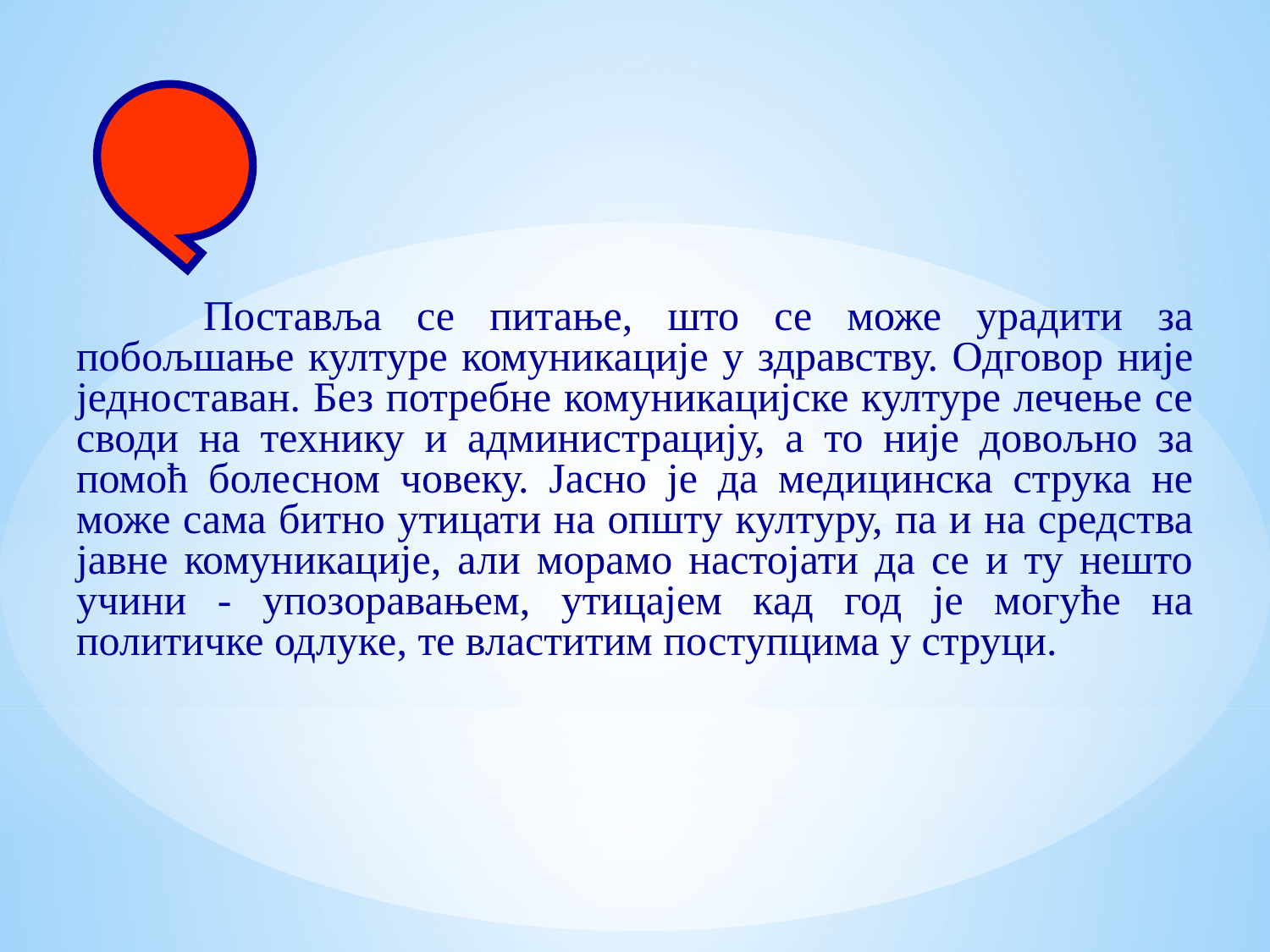

Поставља се питање, што се може урадити за побољшање културе комуникације у здравству. Одговор није једноставан. Без потребне комуникацијске културе лечење се своди на технику и администрацију, а то није довољно за помоћ болесном човеку. Јасно је да медицинска струка не може сама битно утицати на општу културу, па и на средства јавне комуникације, али морамо настојати да се и ту нешто учини - упозоравањем, утицајем кад год је могуће на политичке одлуке, те властитим поступцима у струци.